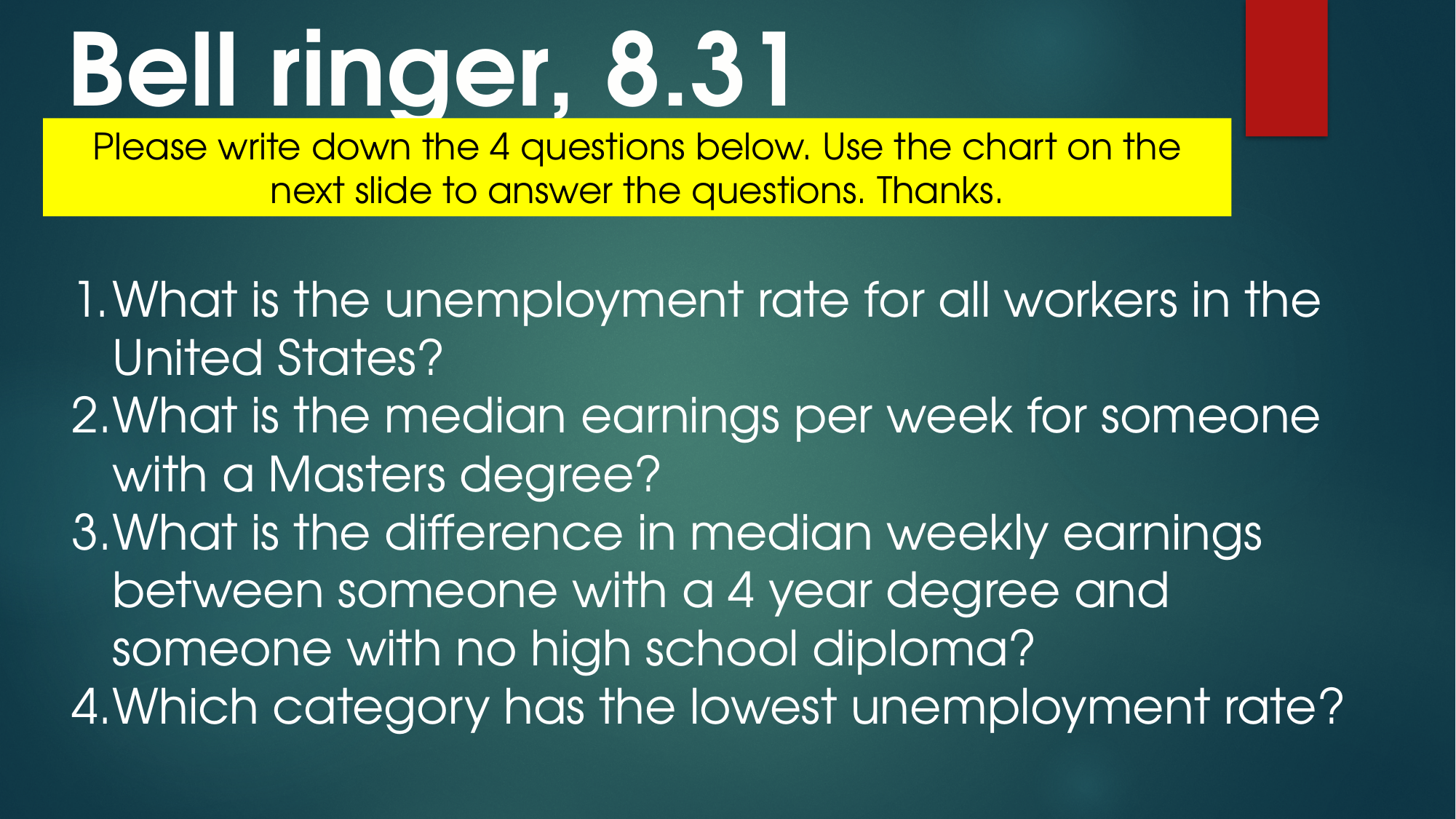

Bell ringer, 8.31
Please write down the 4 questions below. Use the chart on the next slide to answer the questions. Thanks.
What is the unemployment rate for all workers in the United States?
What is the median earnings per week for someone with a Masters degree?
What is the difference in median weekly earnings between someone with a 4 year degree and someone with no high school diploma?
Which category has the lowest unemployment rate?